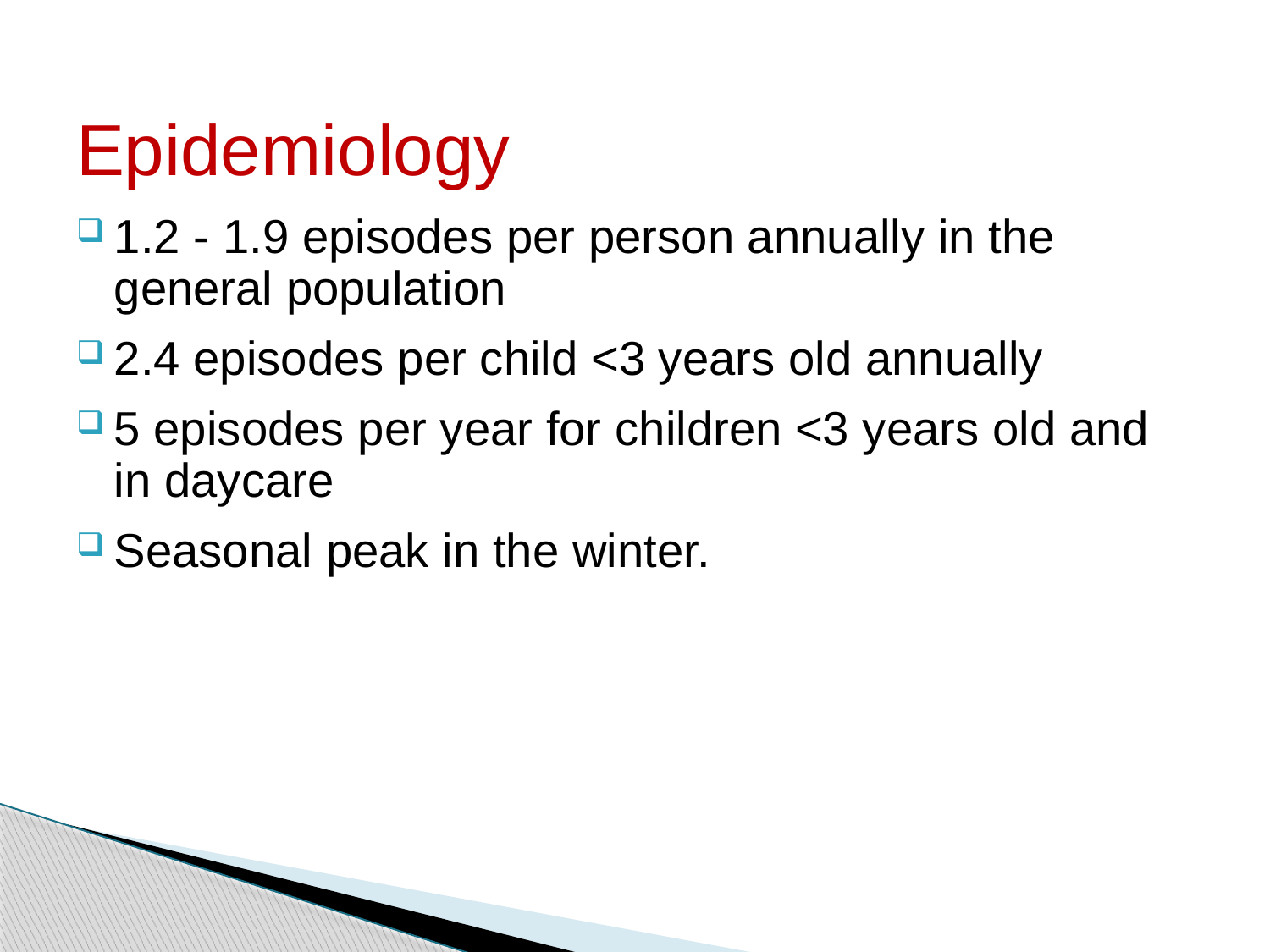

Epidemiology
1.2 - 1.9 episodes per person annually in the general population
2.4 episodes per child <3 years old annually
5 episodes per year for children <3 years old and in daycare
Seasonal peak in the winter.